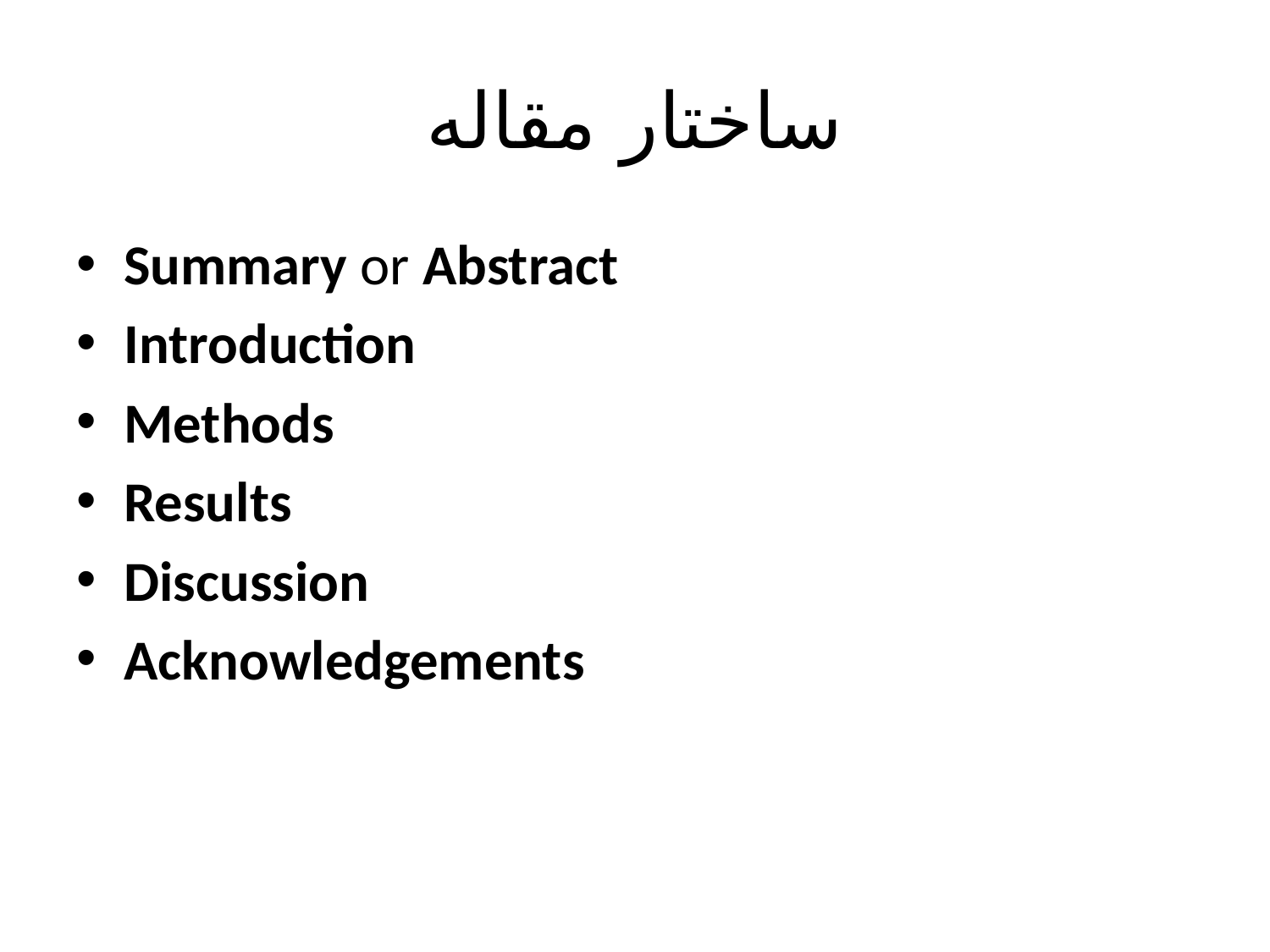

# ساختار مقاله
Summary or Abstract
Introduction
Methods
Results
Discussion
Acknowledgements